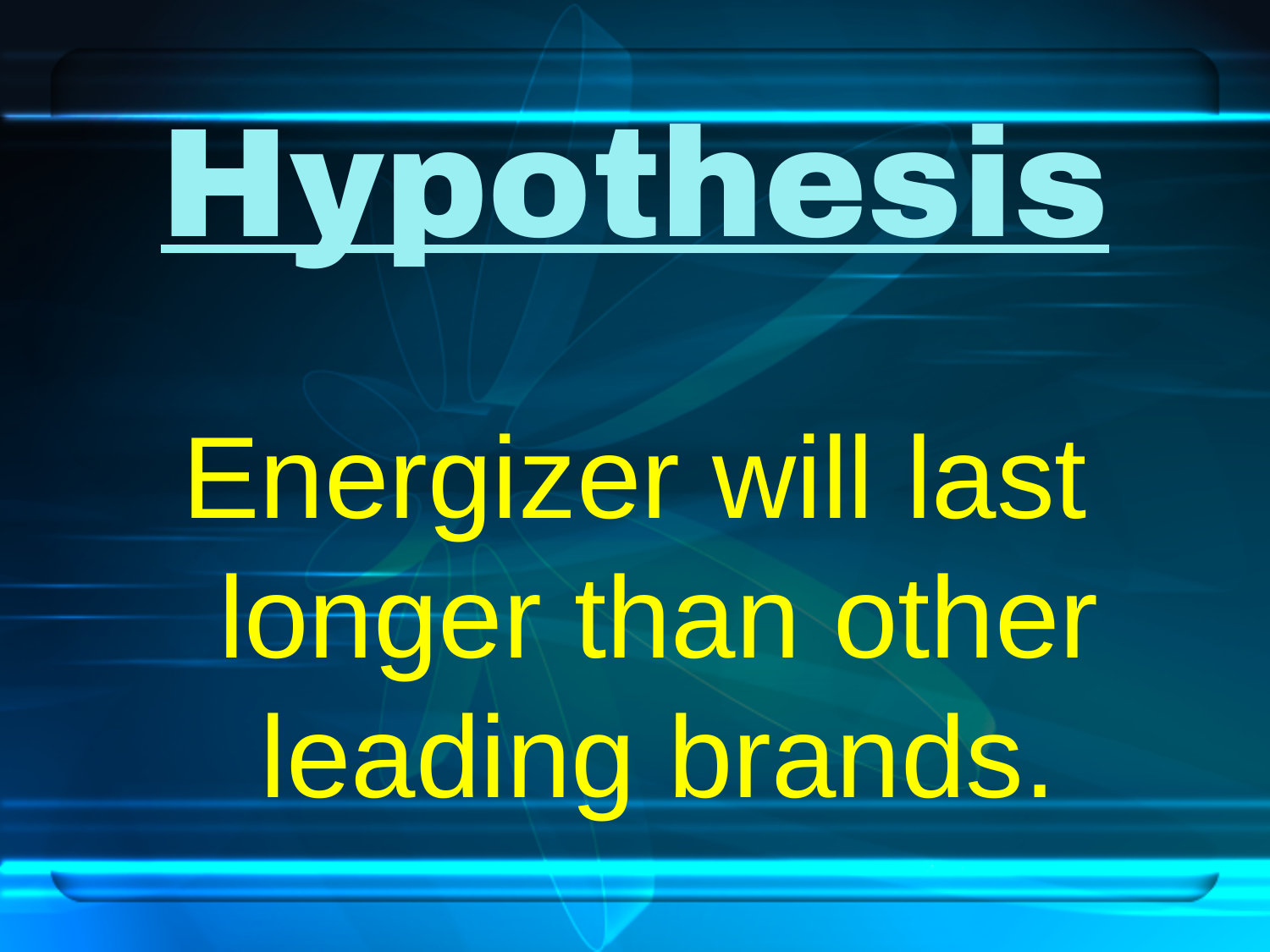

# Hypothesis

Energizer will last longer than other leading brands.